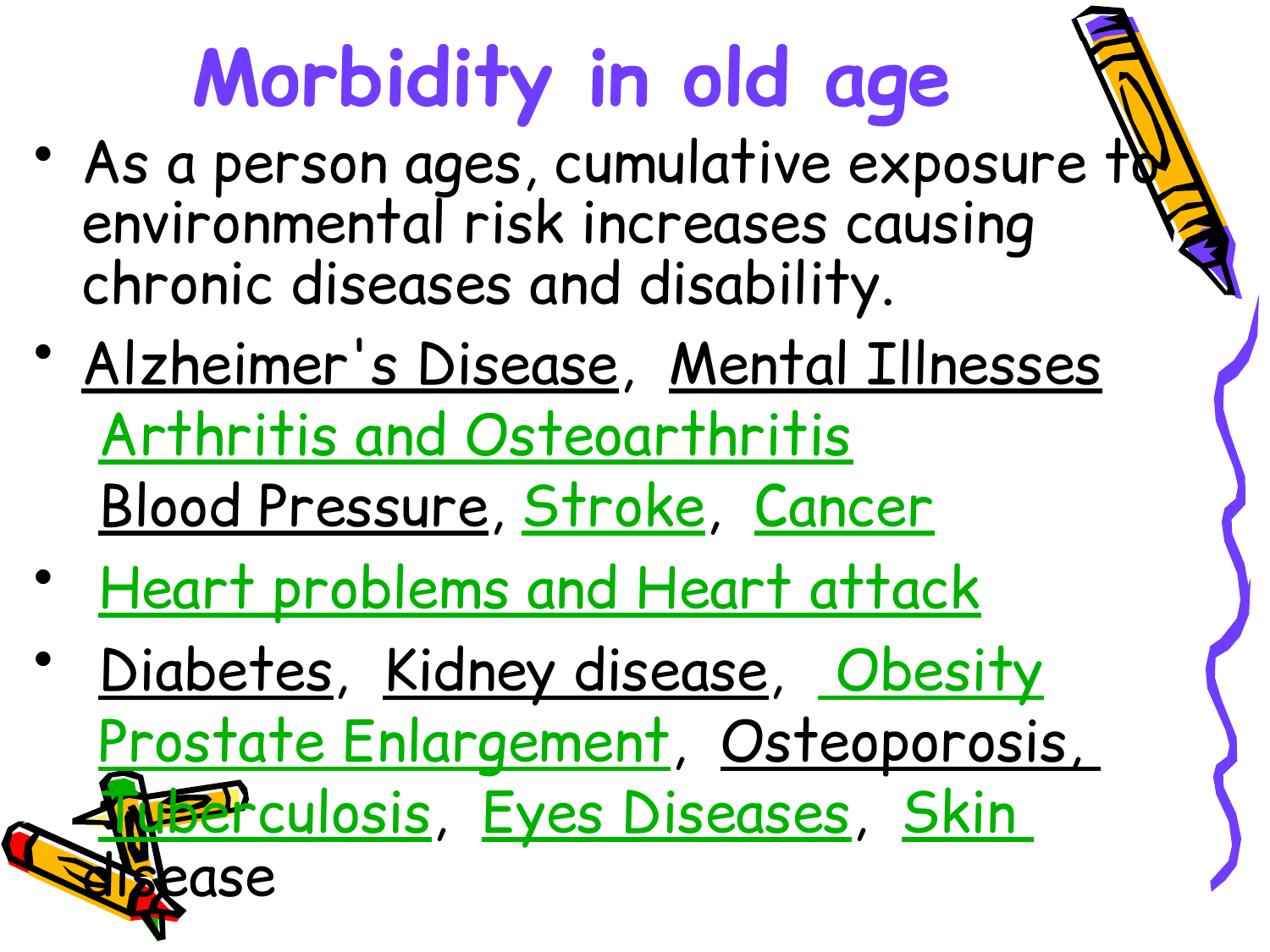

# Morbidity in old age
As a person ages, cumulative exposure to environmental risk increases causing chronic diseases and disability.
Alzheimer's Disease,  Mental Illnesses
 Arthritis and Osteoarthritis
 Blood Pressure, Stroke,  Cancer
 Heart problems and Heart attack
 Diabetes,  Kidney disease,   Obesity
 Prostate Enlargement,  Osteoporosis,  
 Tuberculosis,  Eyes Diseases,  Skin disease